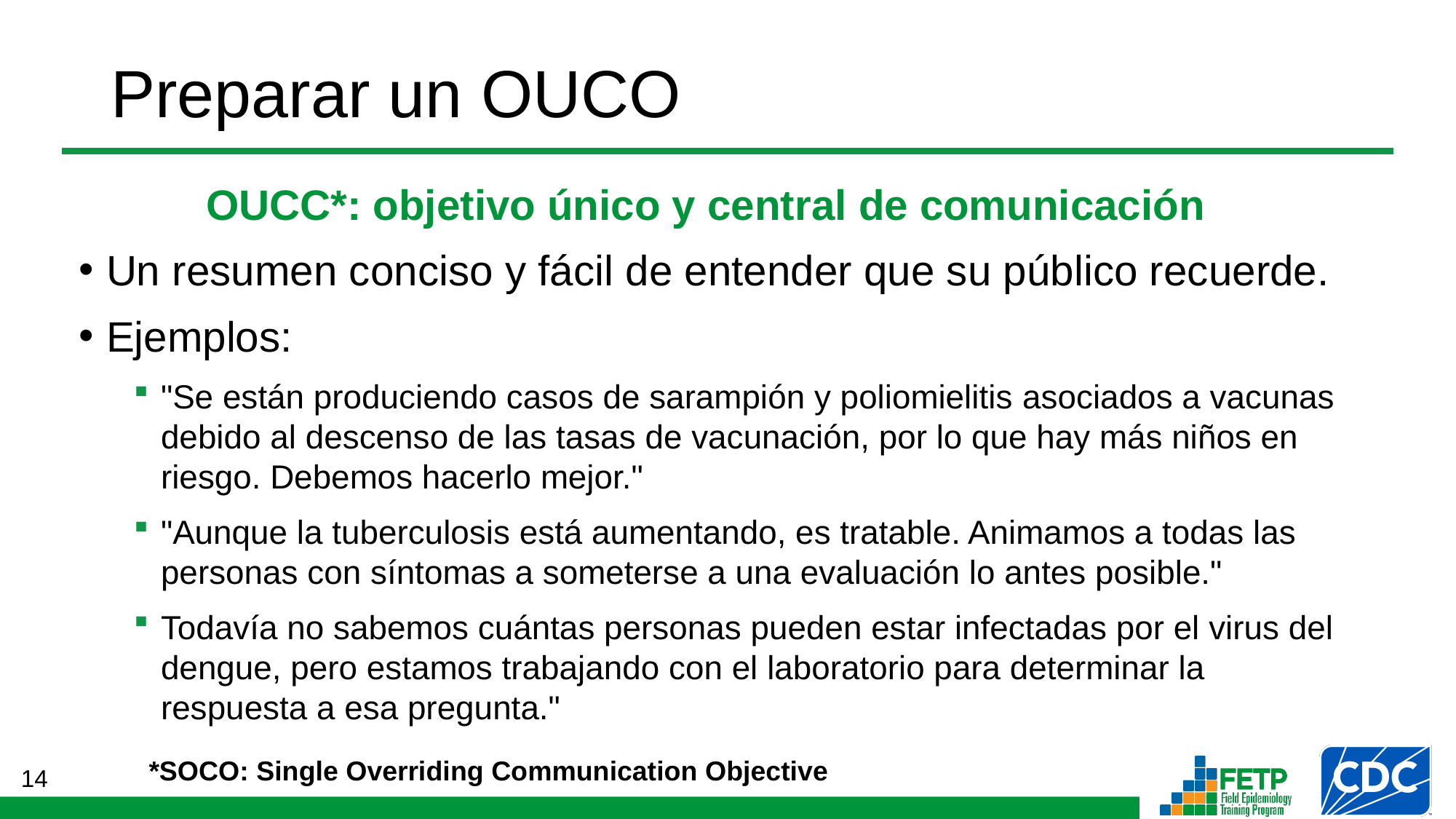

# Preparar un OUCO
OUCC*: objetivo único y central de comunicación
Un resumen conciso y fácil de entender que su público recuerde.
Ejemplos:
"Se están produciendo casos de sarampión y poliomielitis asociados a vacunas debido al descenso de las tasas de vacunación, por lo que hay más niños en riesgo. Debemos hacerlo mejor."
"Aunque la tuberculosis está aumentando, es tratable. Animamos a todas las personas con síntomas a someterse a una evaluación lo antes posible."
Todavía no sabemos cuántas personas pueden estar infectadas por el virus del dengue, pero estamos trabajando con el laboratorio para determinar la respuesta a esa pregunta."
*SOCO: Single Overriding Communication Objective